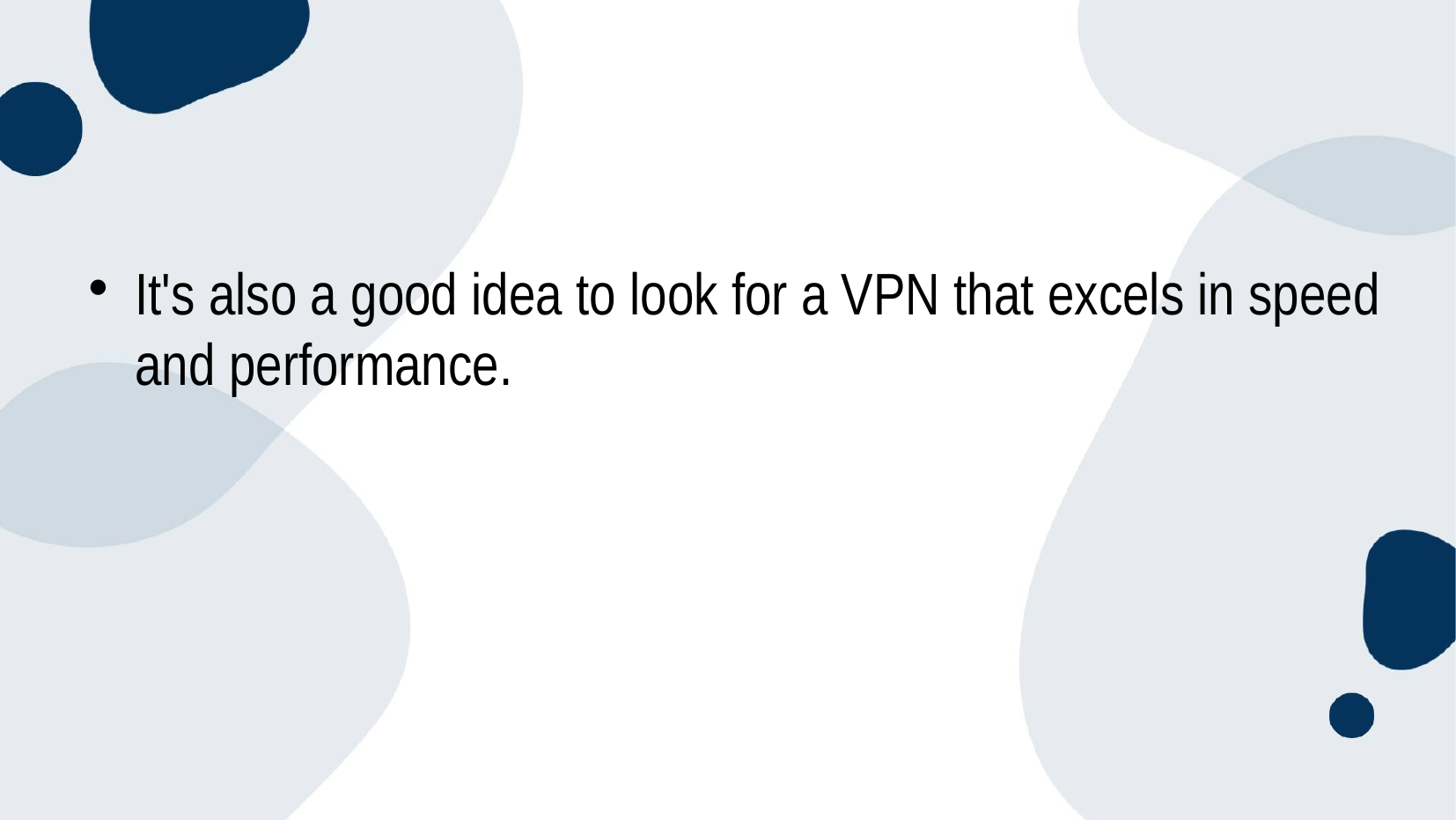

#
It's also a good idea to look for a VPN that excels in speed and performance.